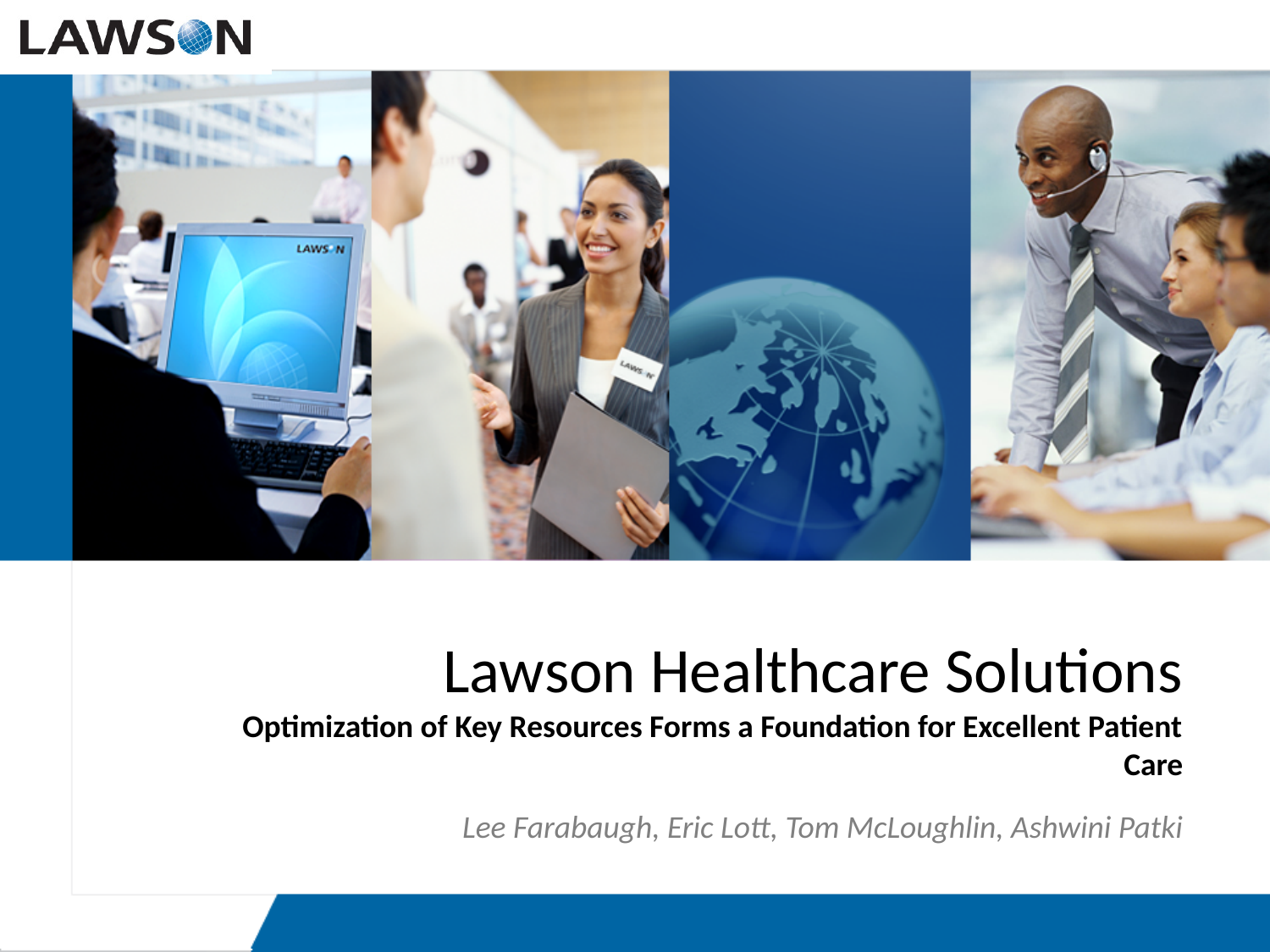

Lawson Healthcare Solutions
Optimization of Key Resources Forms a Foundation for Excellent Patient Care
Lee Farabaugh, Eric Lott, Tom McLoughlin, Ashwini Patki